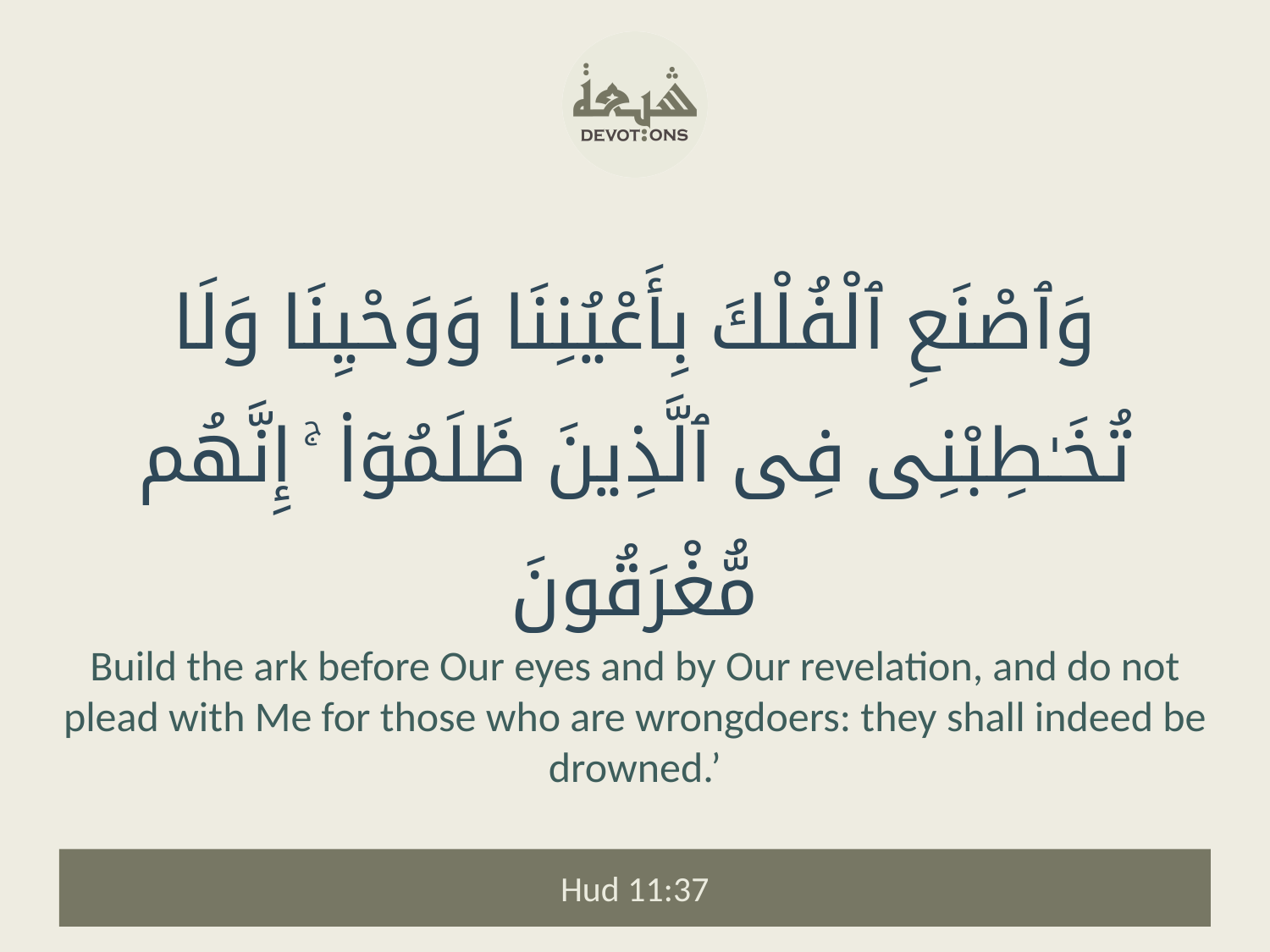

وَٱصْنَعِ ٱلْفُلْكَ بِأَعْيُنِنَا وَوَحْيِنَا وَلَا تُخَـٰطِبْنِى فِى ٱلَّذِينَ ظَلَمُوٓا۟ ۚ إِنَّهُم مُّغْرَقُونَ
Build the ark before Our eyes and by Our revelation, and do not plead with Me for those who are wrongdoers: they shall indeed be drowned.’
Hud 11:37